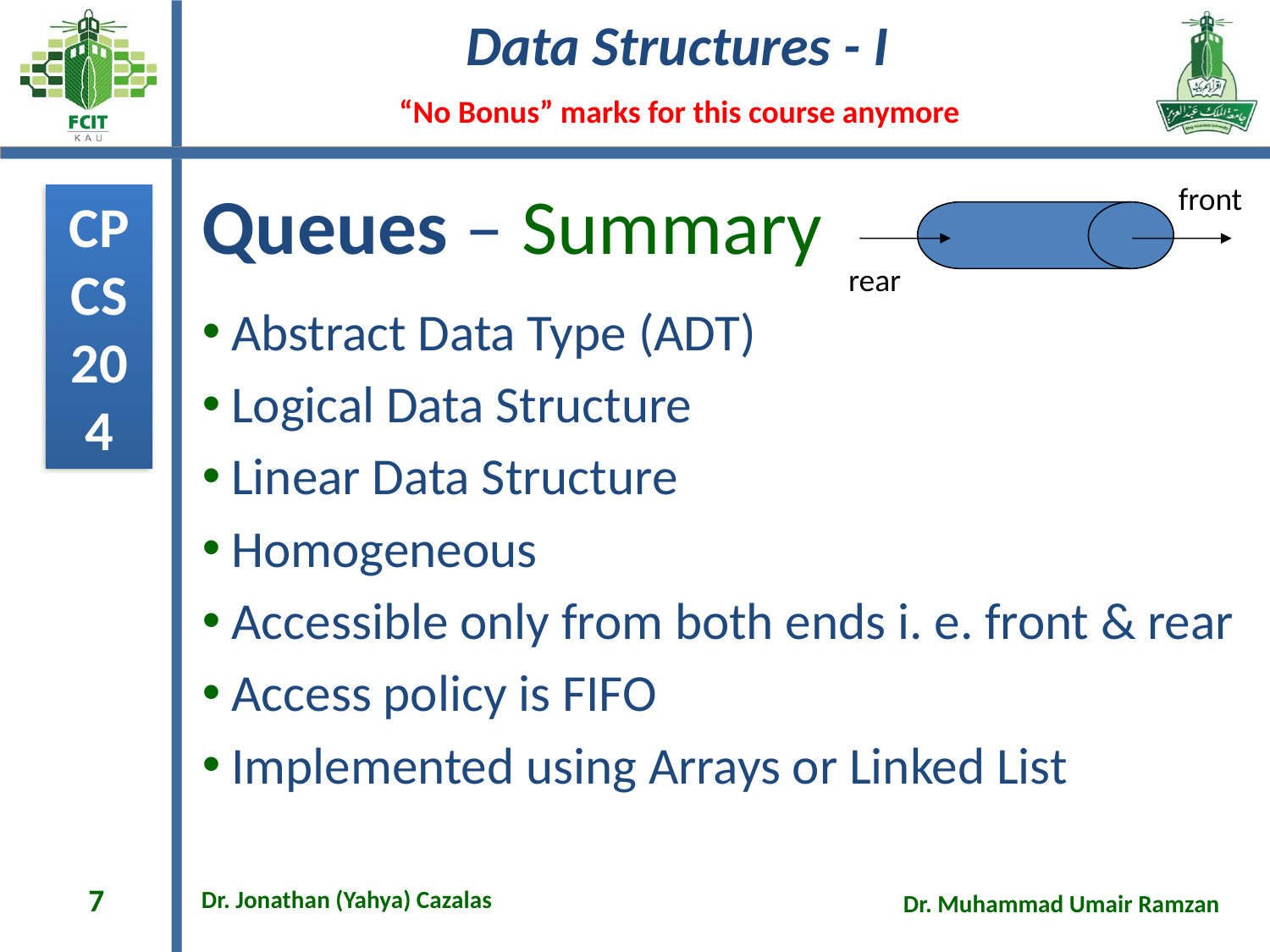

# Queues – Summary
front

rear
Abstract Data Type (ADT)
Logical Data Structure
Linear Data Structure
Homogeneous
Accessible only from both ends i. e. front & rear
Access policy is FIFO
Implemented using Arrays or Linked List

7